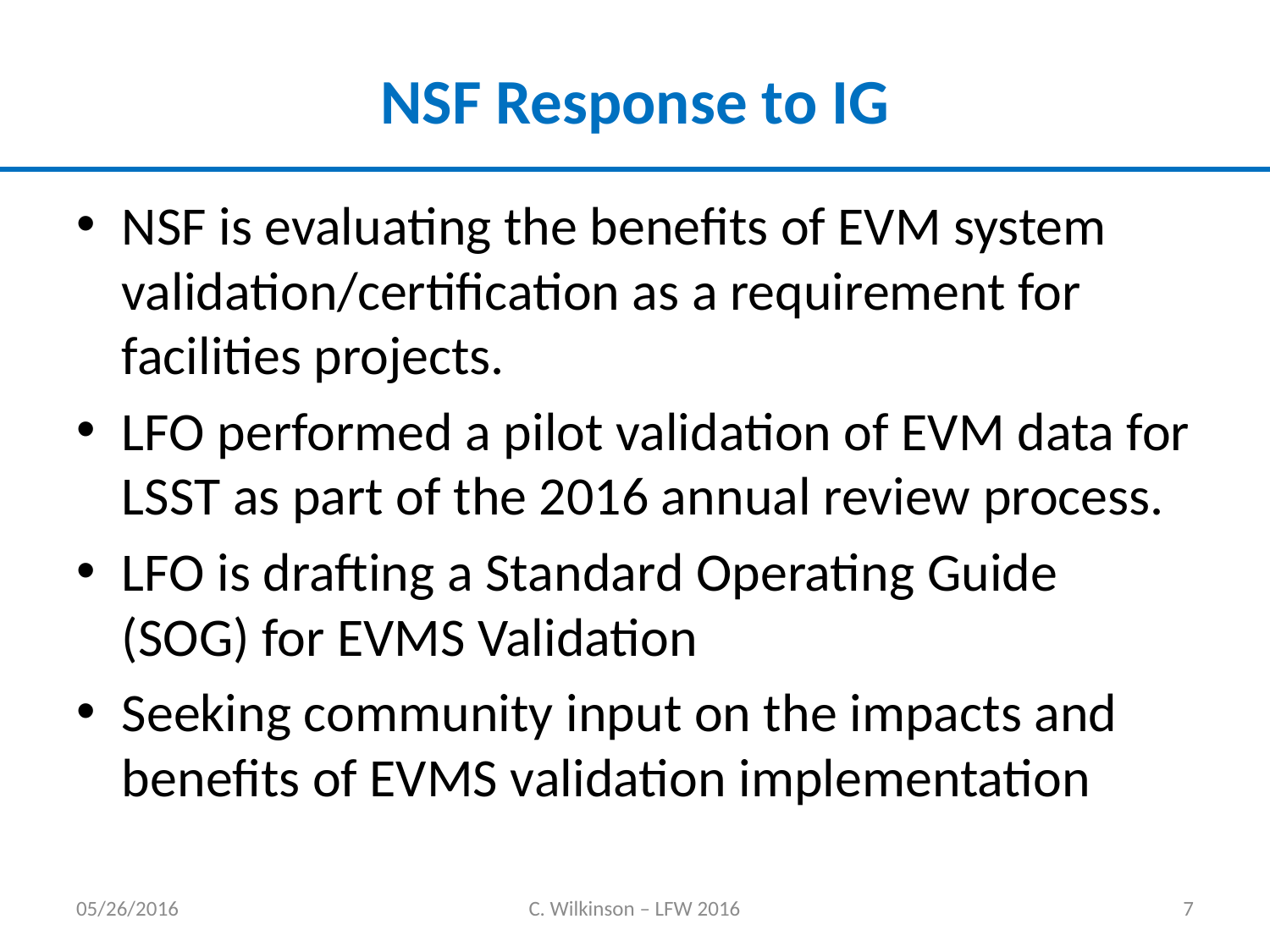

# NSF Response to IG
NSF is evaluating the benefits of EVM system validation/certification as a requirement for facilities projects.
LFO performed a pilot validation of EVM data for LSST as part of the 2016 annual review process.
LFO is drafting a Standard Operating Guide (SOG) for EVMS Validation
Seeking community input on the impacts and benefits of EVMS validation implementation

05/26/2016
C. Wilkinson – LFW 2016
7